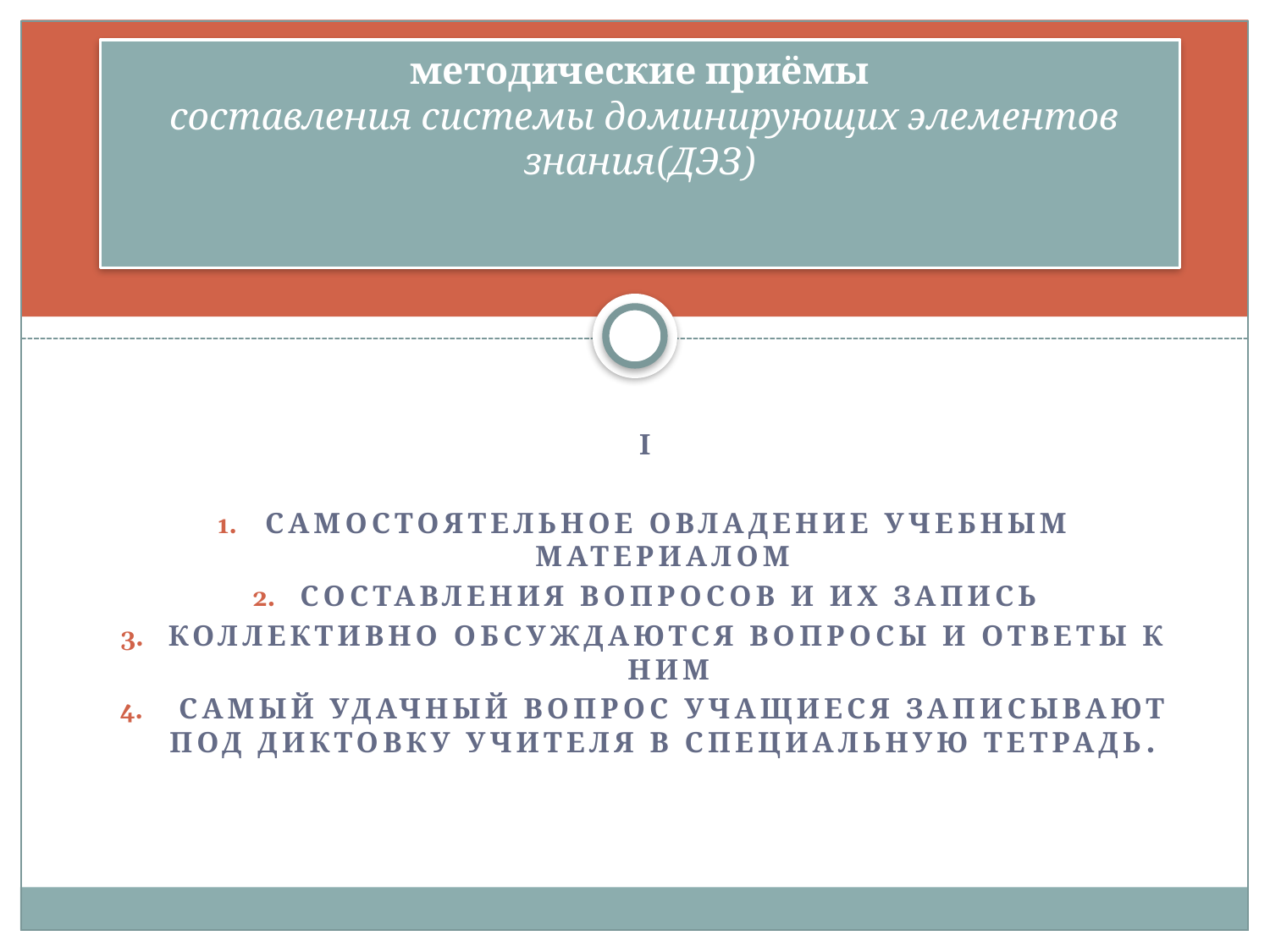

# методические приёмы составления системы доминирующих элементов знания(ДЭЗ)

І

самостоятельное овладение учебным материалом
составления вопросов и их запись
Коллективно обсуждаются вопросы и ответы к ним
 Самый удачный вопрос учащиеся записывают под диктовку учителя в специальную тетрадь.